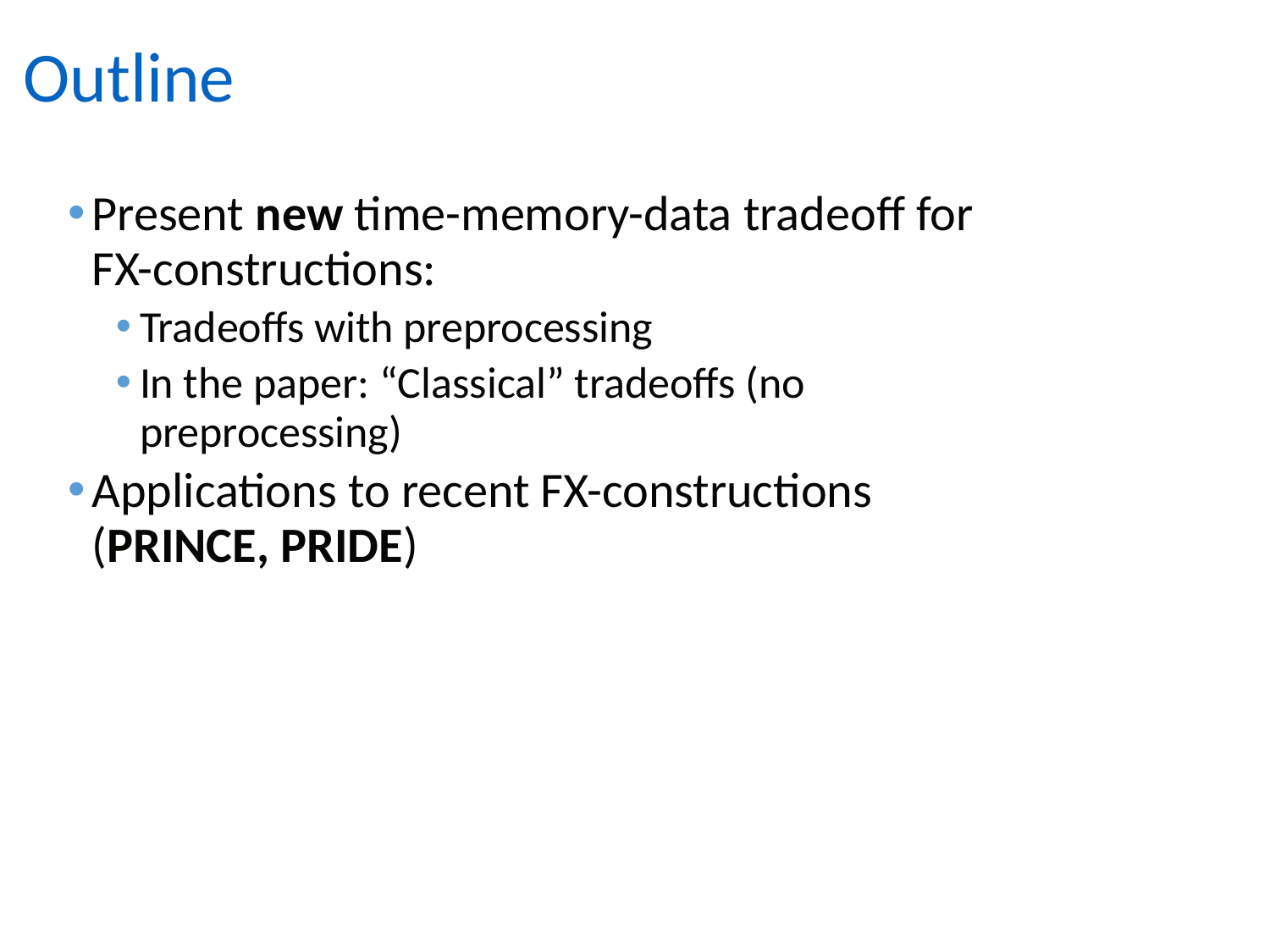

Outline
Present new time-memory-data tradeoff for FX-constructions:
Tradeoffs with preprocessing
In the paper: “Classical” tradeoffs (no preprocessing)
Applications to recent FX-constructions (PRINCE, PRIDE)